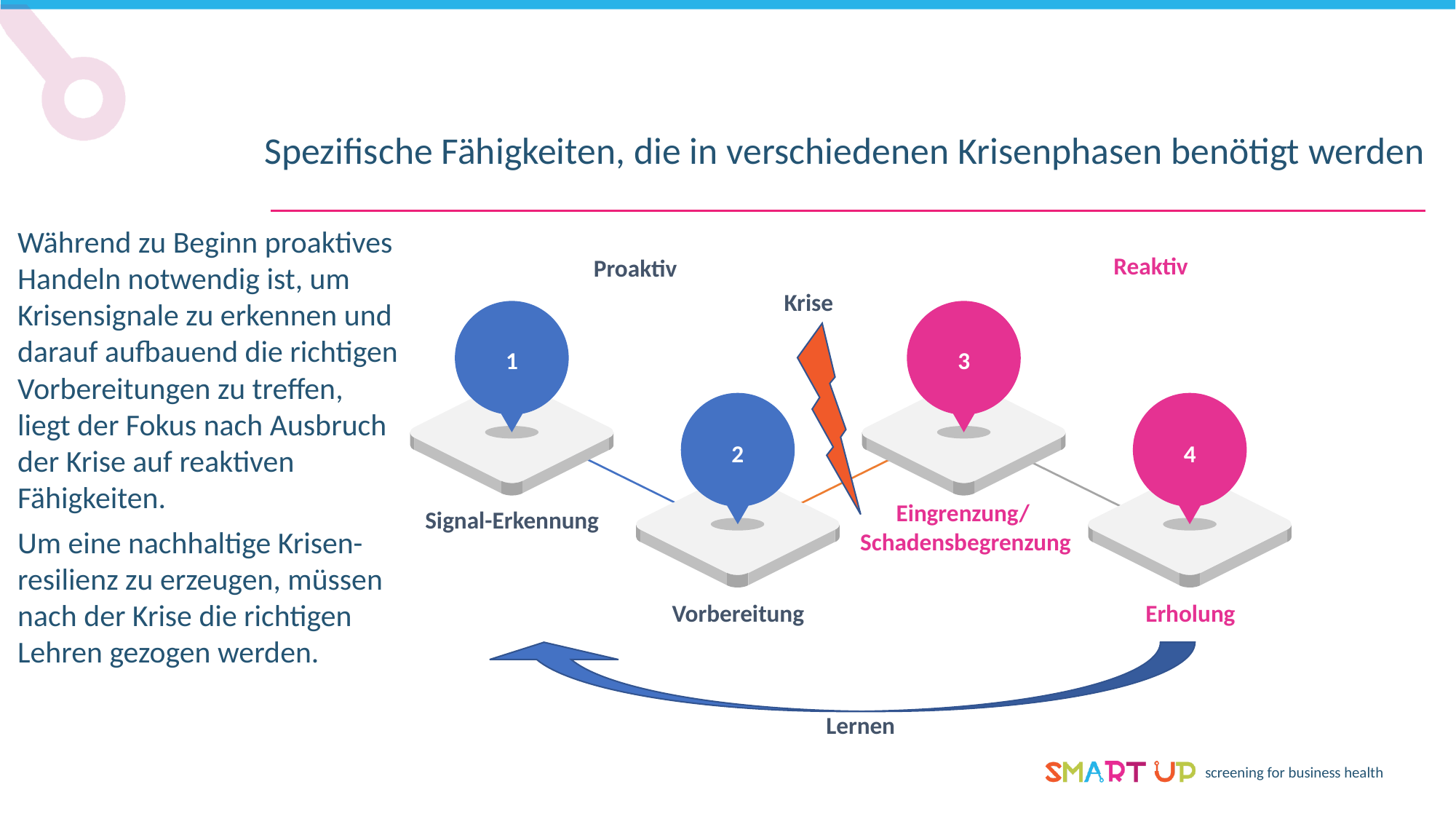

Spezifische Fähigkeiten, die in verschiedenen Krisenphasen benötigt werden
Während zu Beginn proaktives Handeln notwendig ist, um Krisensignale zu erkennen und darauf aufbauend die richtigen Vorbereitungen zu treffen, liegt der Fokus nach Ausbruch der Krise auf reaktiven Fähigkeiten.
Um eine nachhaltige Krisen-resilienz zu erzeugen, müssen nach der Krise die richtigen Lehren gezogen werden.
Reaktiv
Proaktiv
Krise

1
3

2
4

Eingrenzung/
Schadensbegrenzung
Signal-Erkennung

Vorbereitung
Erholung

Lernen